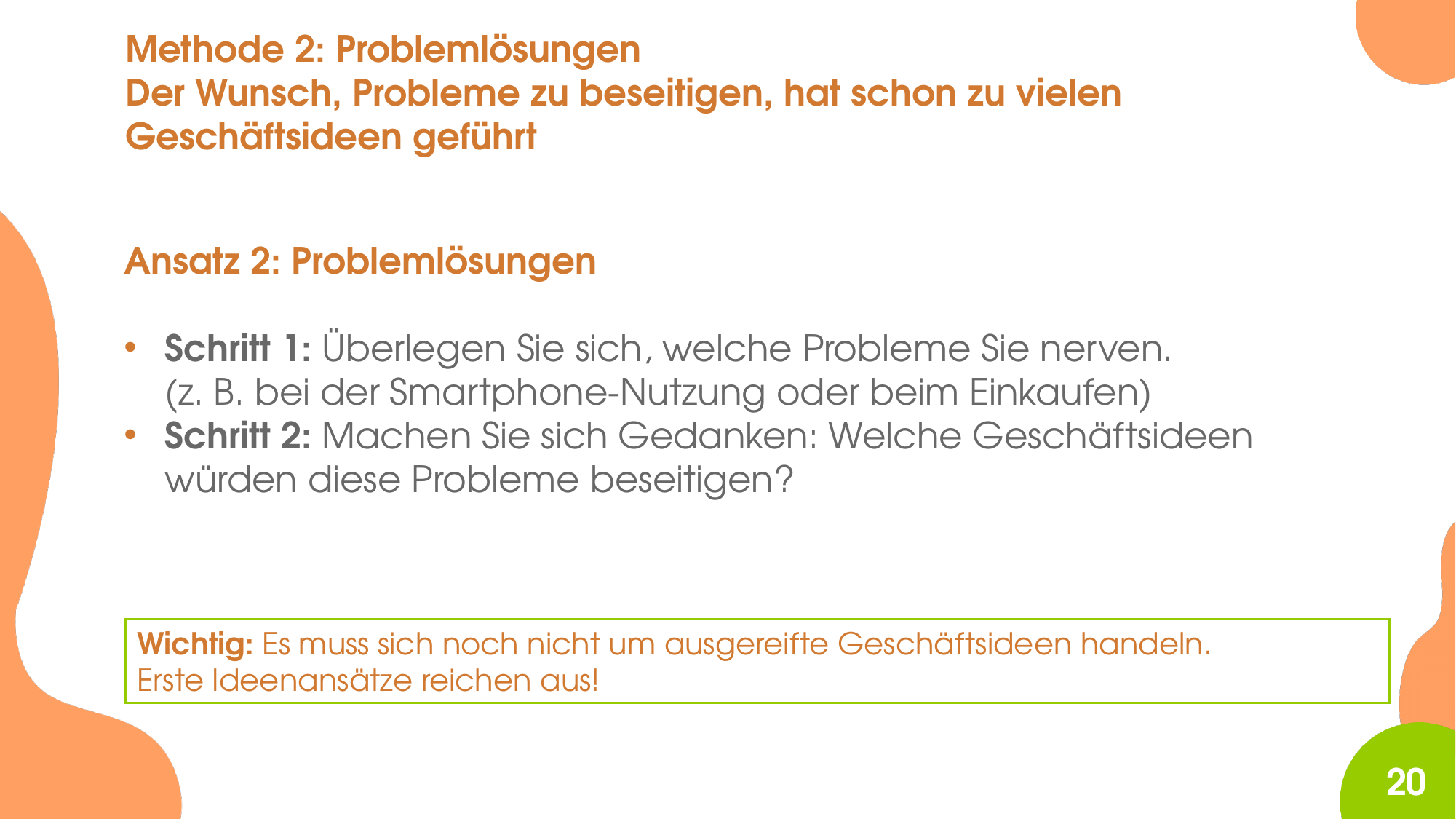

Methode 2: Problemlösungen
Der Wunsch, Probleme zu beseitigen, hat schon zu vielen Geschäftsideen geführt
Ansatz 2: Problemlösungen

Schritt 1: Überlegen Sie sich, welche Probleme Sie nerven.
(z. B. bei der Smartphone-Nutzung oder beim Einkaufen)
Schritt 2: Machen Sie sich Gedanken: Welche Geschäftsideen würden diese Probleme beseitigen?
Wichtig: Es muss sich noch nicht um ausgereifte Geschäftsideen handeln.
Erste Ideenansätze reichen aus!
20